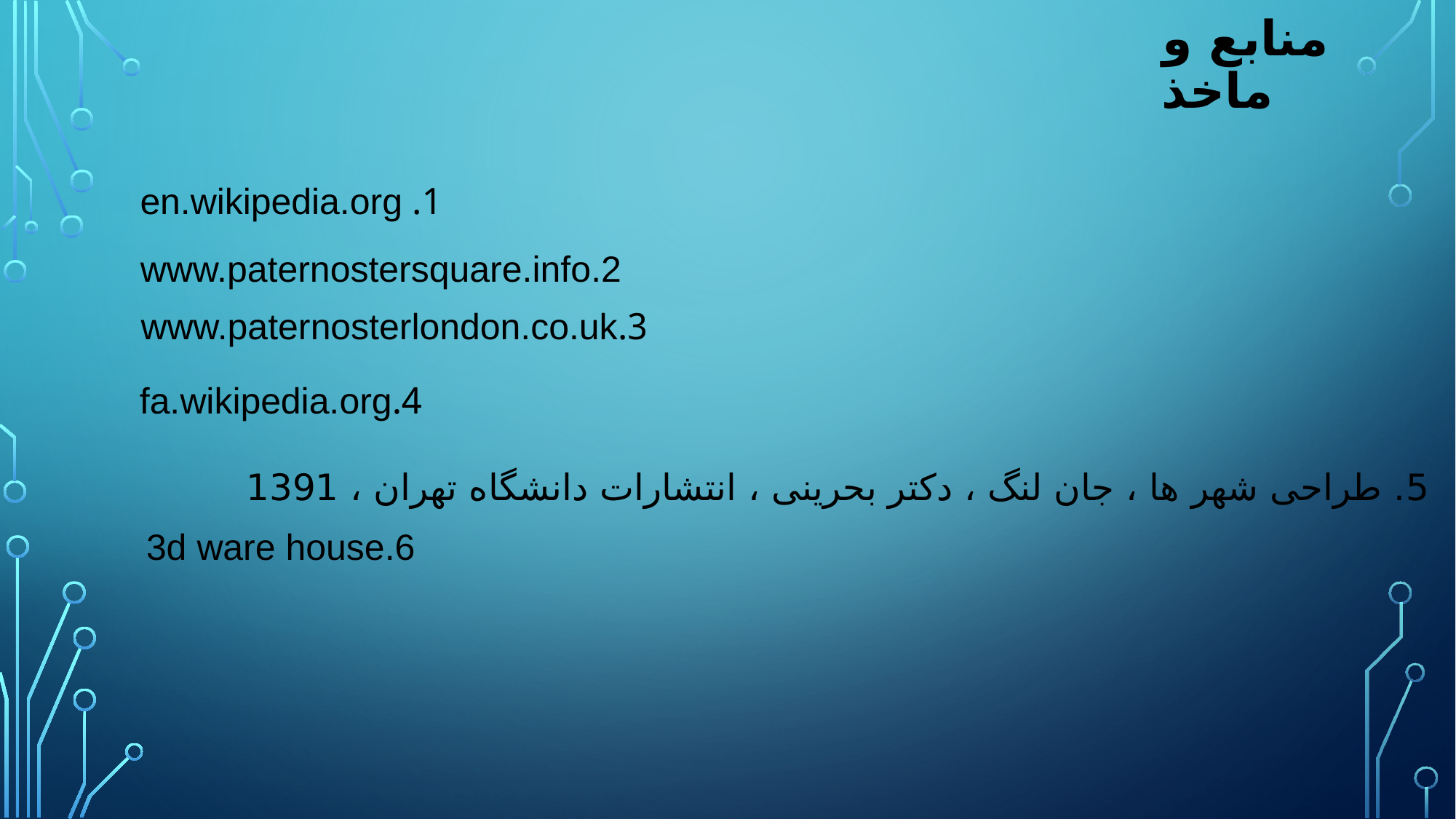

# منابع و ماخذ
1. en.wikipedia.org
www.paternostersquare.info.2
3.www.paternosterlondon.co.uk
4.fa.wikipedia.org
5. طراحی شهر ها ، جان لنگ ، دکتر بحرینی ، انتشارات دانشگاه تهران ، 1391
3d ware house.6